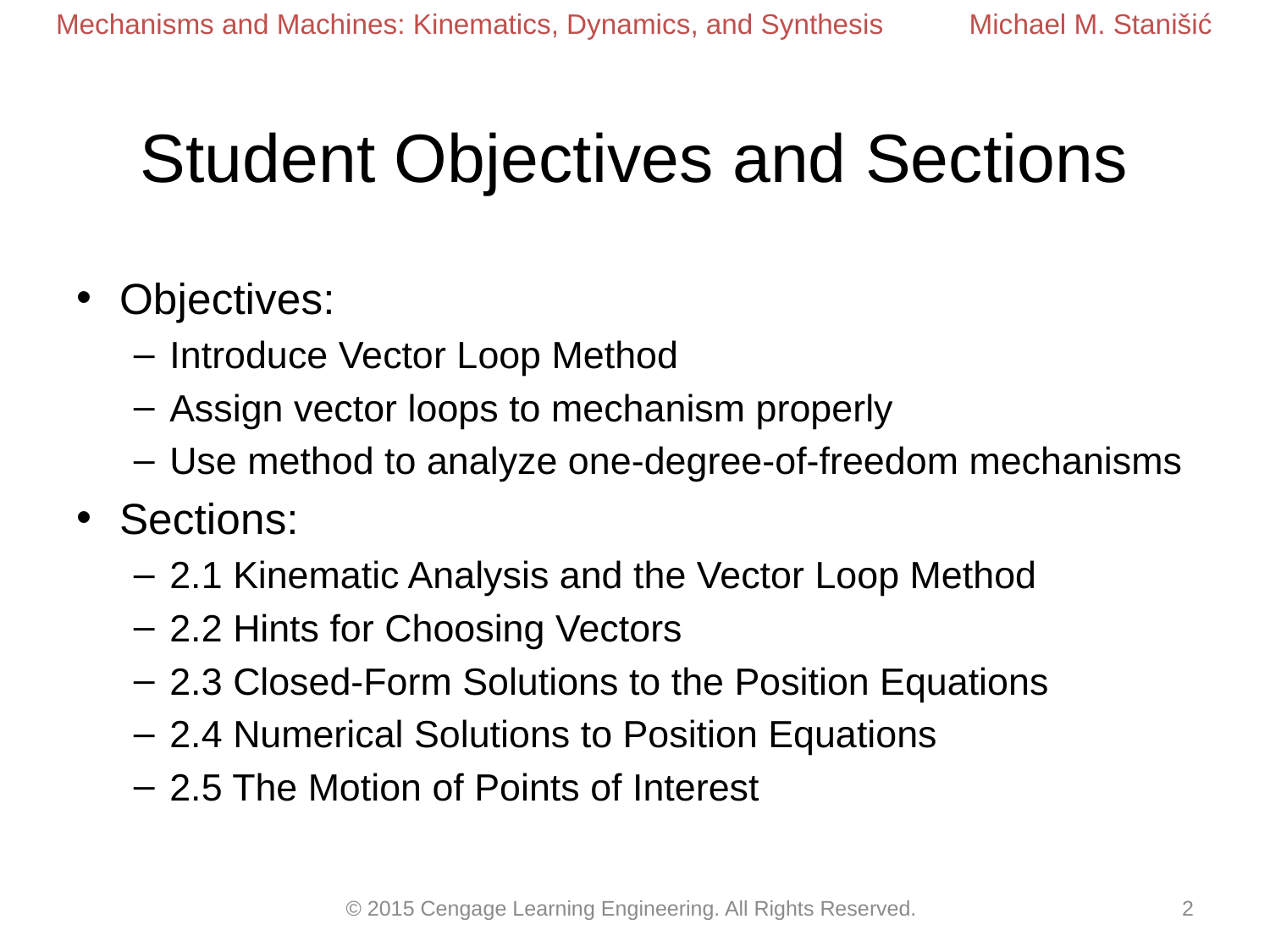

# Student Objectives and Sections
Objectives:
Introduce Vector Loop Method
Assign vector loops to mechanism properly
Use method to analyze one-degree-of-freedom mechanisms
Sections:
2.1 Kinematic Analysis and the Vector Loop Method
2.2 Hints for Choosing Vectors
2.3 Closed-Form Solutions to the Position Equations
2.4 Numerical Solutions to Position Equations
2.5 The Motion of Points of Interest

© 2015 Cengage Learning Engineering. All Rights Reserved.
2